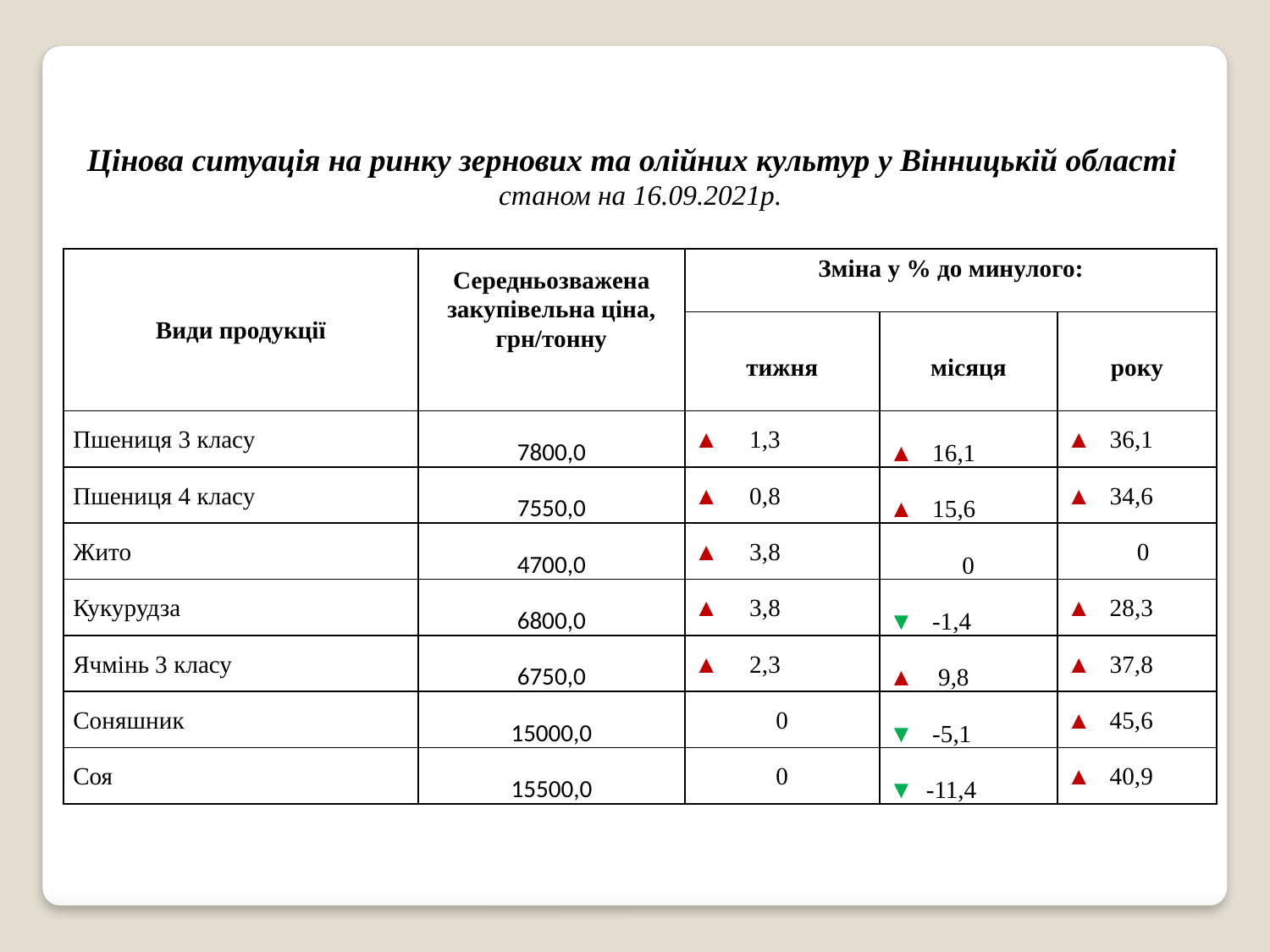

| Цінова ситуація на ринку зернових та олійних культур у Вінницькій області станом на 16.09.2021р. |  |  |  |  |
| --- | --- | --- | --- | --- |
| Види продукції | Середньозважена закупівельна ціна, грн/тонну | Зміна у % до минулого: |  |  |
|  |  | тижня | місяця | року |
| Пшениця 3 класу | 7800,0 | ▲ 1,3 | ▲ 16,1 | ▲ 36,1 |
| Пшениця 4 класу | 7550,0 | ▲ 0,8 | ▲ 15,6 | ▲ 34,6 |
| Жито | 4700,0 | ▲ 3,8 | 0 | 0 |
| Кукурудза | 6800,0 | ▲ 3,8 | ▼ -1,4 | ▲ 28,3 |
| Ячмінь 3 класу | 6750,0 | ▲ 2,3 | ▲ 9,8 | ▲ 37,8 |
| Соняшник | 15000,0 | 0 | ▼ -5,1 | ▲ 45,6 |
| Соя | 15500,0 | 0 | ▼ -11,4 | ▲ 40,9 |